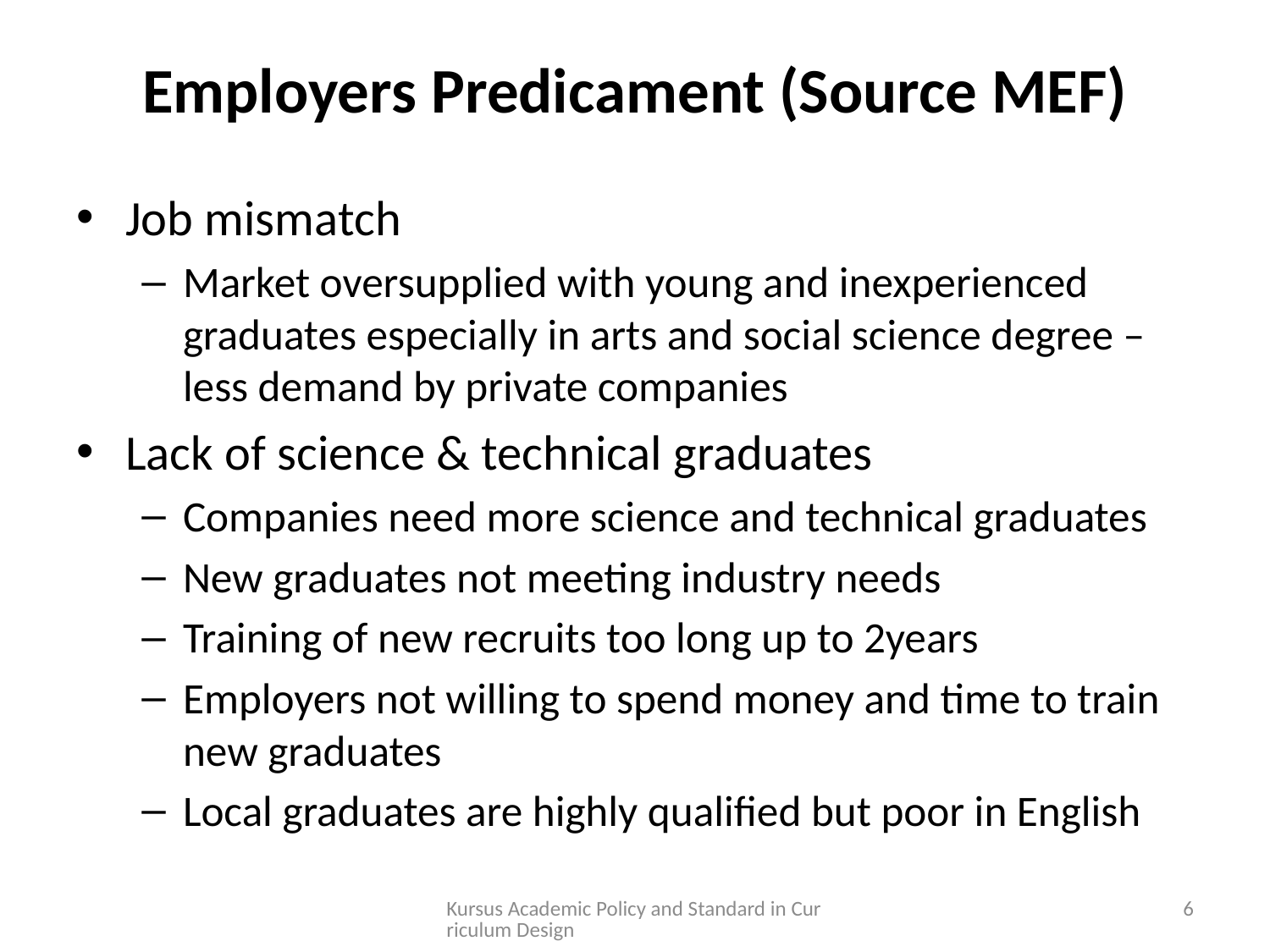

# Employers Predicament (Source MEF)
Job mismatch
Market oversupplied with young and inexperienced graduates especially in arts and social science degree – less demand by private companies
Lack of science & technical graduates
Companies need more science and technical graduates
New graduates not meeting industry needs
Training of new recruits too long up to 2years
Employers not willing to spend money and time to train new graduates
Local graduates are highly qualified but poor in English
Kursus Academic Policy and Standard in Curriculum Design
6